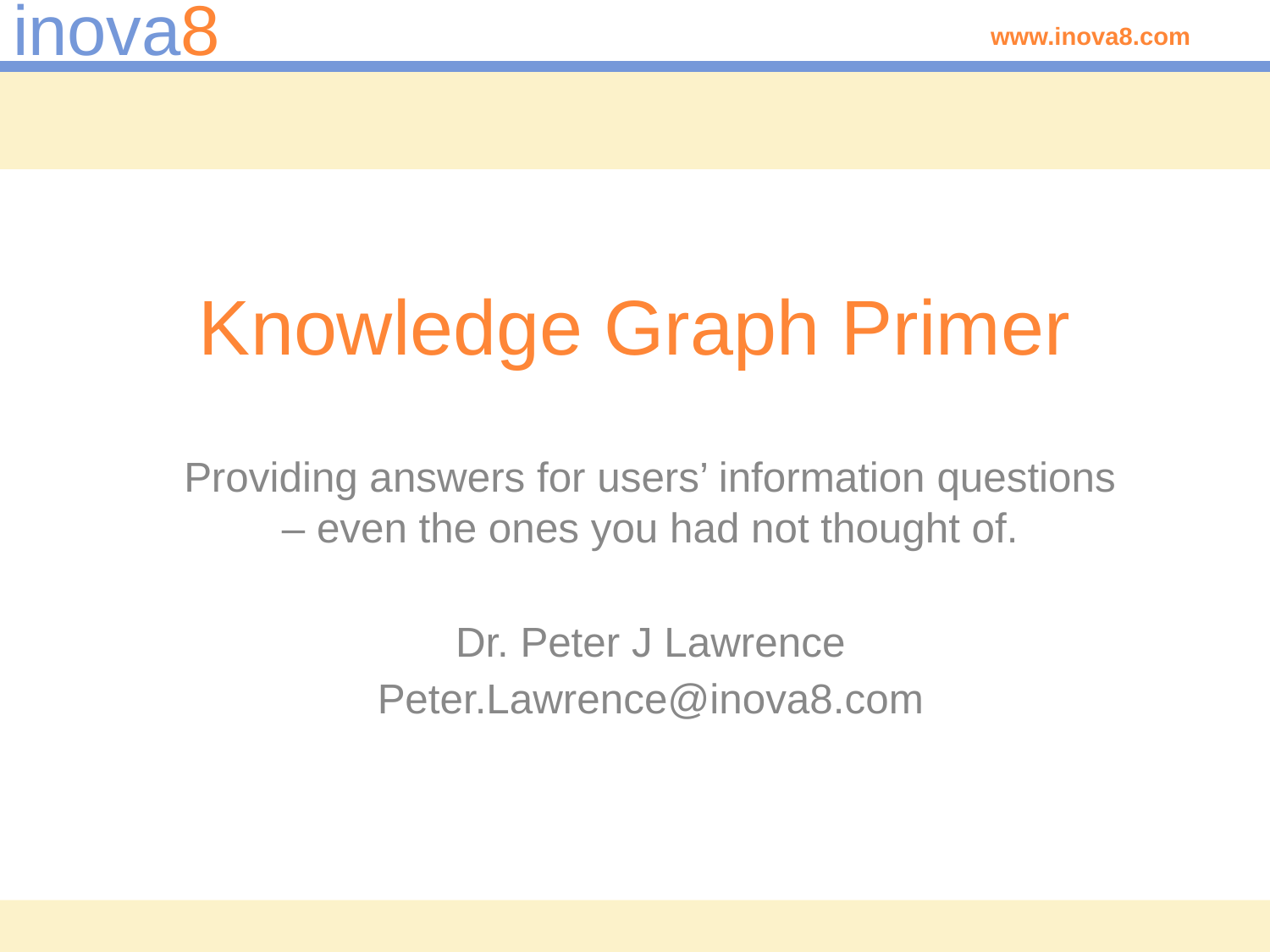

# Knowledge Graph Primer
Providing answers for users’ information questions – even the ones you had not thought of.

Dr. Peter J Lawrence
Peter.Lawrence@inova8.com